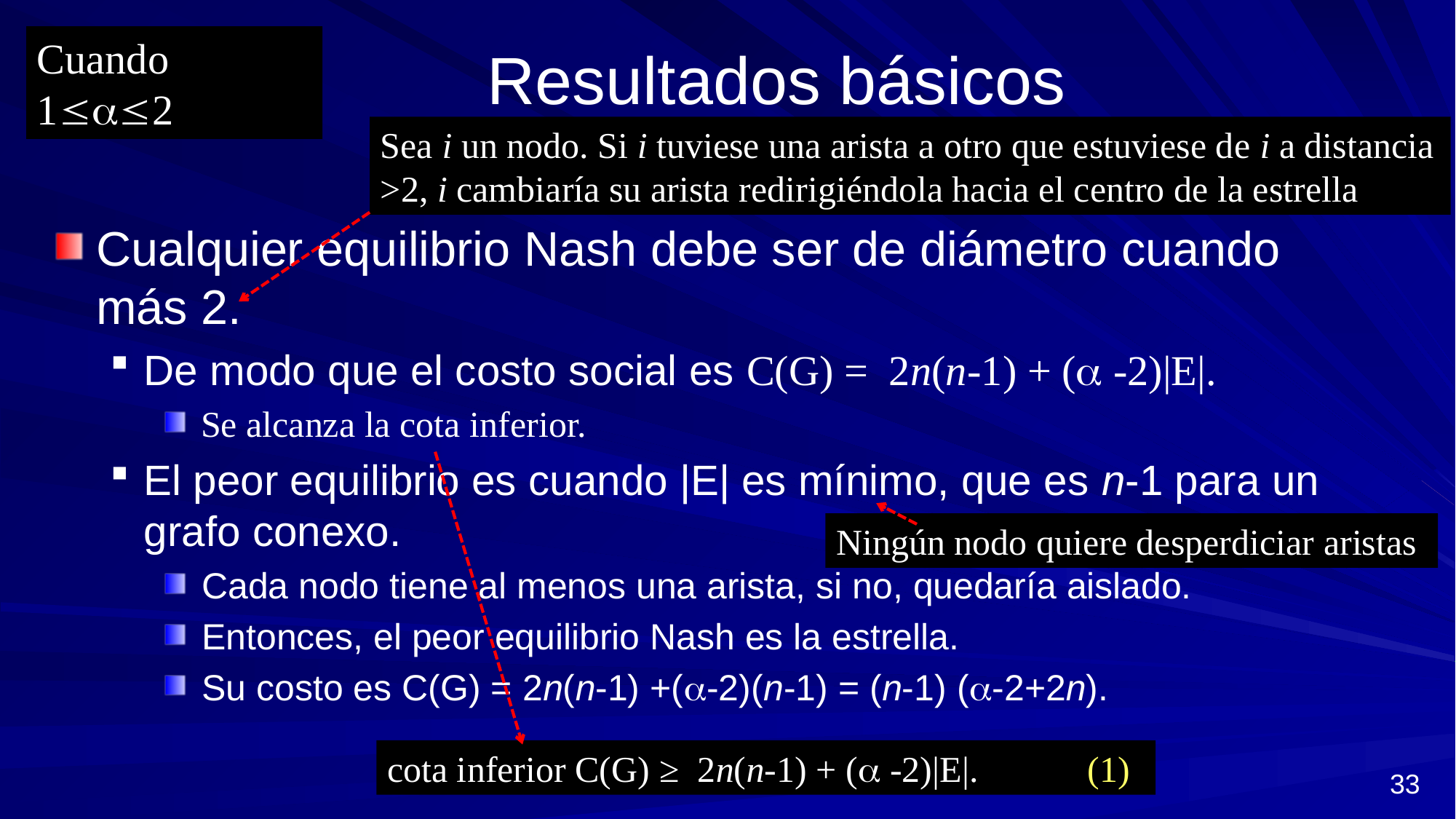

# Resultados básicos
Cuando 1≤α≤2
Sea i un nodo. Si i tuviese una arista a otro que estuviese de i a distancia >2, i cambiaría su arista redirigiéndola hacia el centro de la estrella
Cualquier equilibrio Nash debe ser de diámetro cuando más 2.
De modo que el costo social es C(G) =  2n(n-1) + (α -2)|E|.
 Se alcanza la cota inferior.
El peor equilibrio es cuando |E| es mínimo, que es n-1 para un grafo conexo.
 Cada nodo tiene al menos una arista, si no, quedaría aislado.
 Entonces, el peor equilibrio Nash es la estrella.
 Su costo es C(G) = 2n(n-1) +(α-2)(n-1) = (n-1) (α-2+2n).

Ningún nodo quiere desperdiciar aristas
cota inferior C(G) ≥  2n(n-1) + (α -2)|E|.            (1)
33